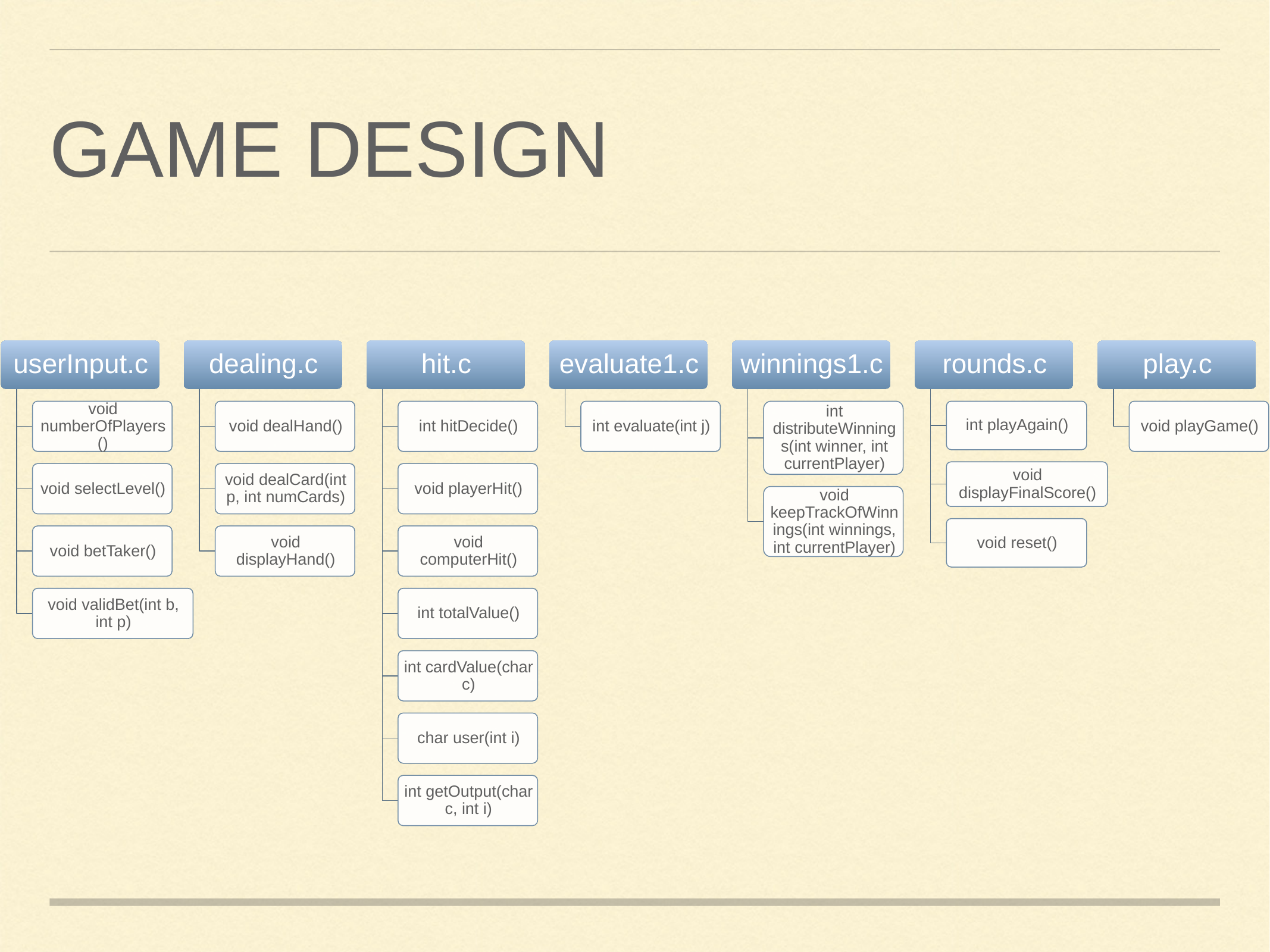

# Game Design
userInput.c
void numberOfPlayers()
void selectLevel()
void betTaker()
void validBet(int b, int p)
dealing.c
void dealHand()
void dealCard(int p, int numCards)
void displayHand()
hit.c
int hitDecide()
void playerHit()
void computerHit()
int totalValue()
int cardValue(char c)
char user(int i)
int getOutput(char c, int i)
evaluate1.c
int evaluate(int j)
winnings1.c
int distributeWinnings(int winner, int currentPlayer)
void keepTrackOfWinnings(int winnings, int currentPlayer)
rounds.c
int playAgain()
void displayFinalScore()
void reset()
play.c
void playGame()